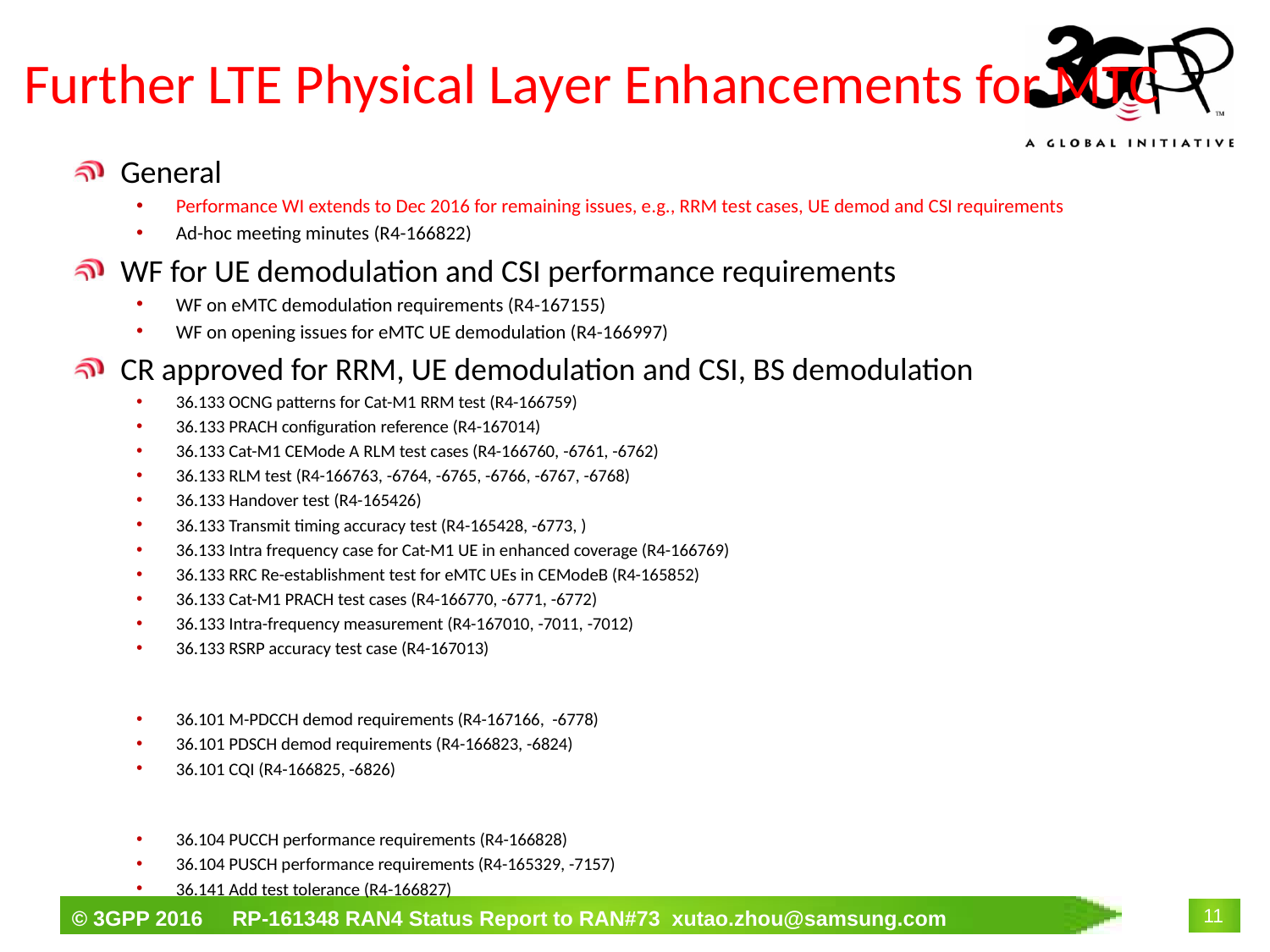

# Further LTE Physical Layer Enhancements for MTC

General
Performance WI extends to Dec 2016 for remaining issues, e.g., RRM test cases, UE demod and CSI requirements
Ad-hoc meeting minutes (R4-166822)
WF for UE demodulation and CSI performance requirements
WF on eMTC demodulation requirements (R4-167155)
WF on opening issues for eMTC UE demodulation (R4-166997)
CR approved for RRM, UE demodulation and CSI, BS demodulation
36.133 OCNG patterns for Cat-M1 RRM test (R4-166759)
36.133 PRACH configuration reference (R4-167014)
36.133 Cat-M1 CEMode A RLM test cases (R4-166760, -6761, -6762)
36.133 RLM test (R4-166763, -6764, -6765, -6766, -6767, -6768)
36.133 Handover test (R4-165426)
36.133 Transmit timing accuracy test (R4-165428, -6773, )
36.133 Intra frequency case for Cat-M1 UE in enhanced coverage (R4-166769)
36.133 RRC Re-establishment test for eMTC UEs in CEModeB (R4-165852)
36.133 Cat-M1 PRACH test cases (R4-166770, -6771, -6772)
36.133 Intra-frequency measurement (R4-167010, -7011, -7012)
36.133 RSRP accuracy test case (R4-167013)

36.101 M-PDCCH demod requirements (R4-167166,  -6778)
36.101 PDSCH demod requirements (R4-166823, -6824)
36.101 CQI (R4-166825, -6826)

36.104 PUCCH performance requirements (R4-166828)
36.104 PUSCH performance requirements (R4-165329, -7157)
36.141 Add test tolerance (R4-166827)